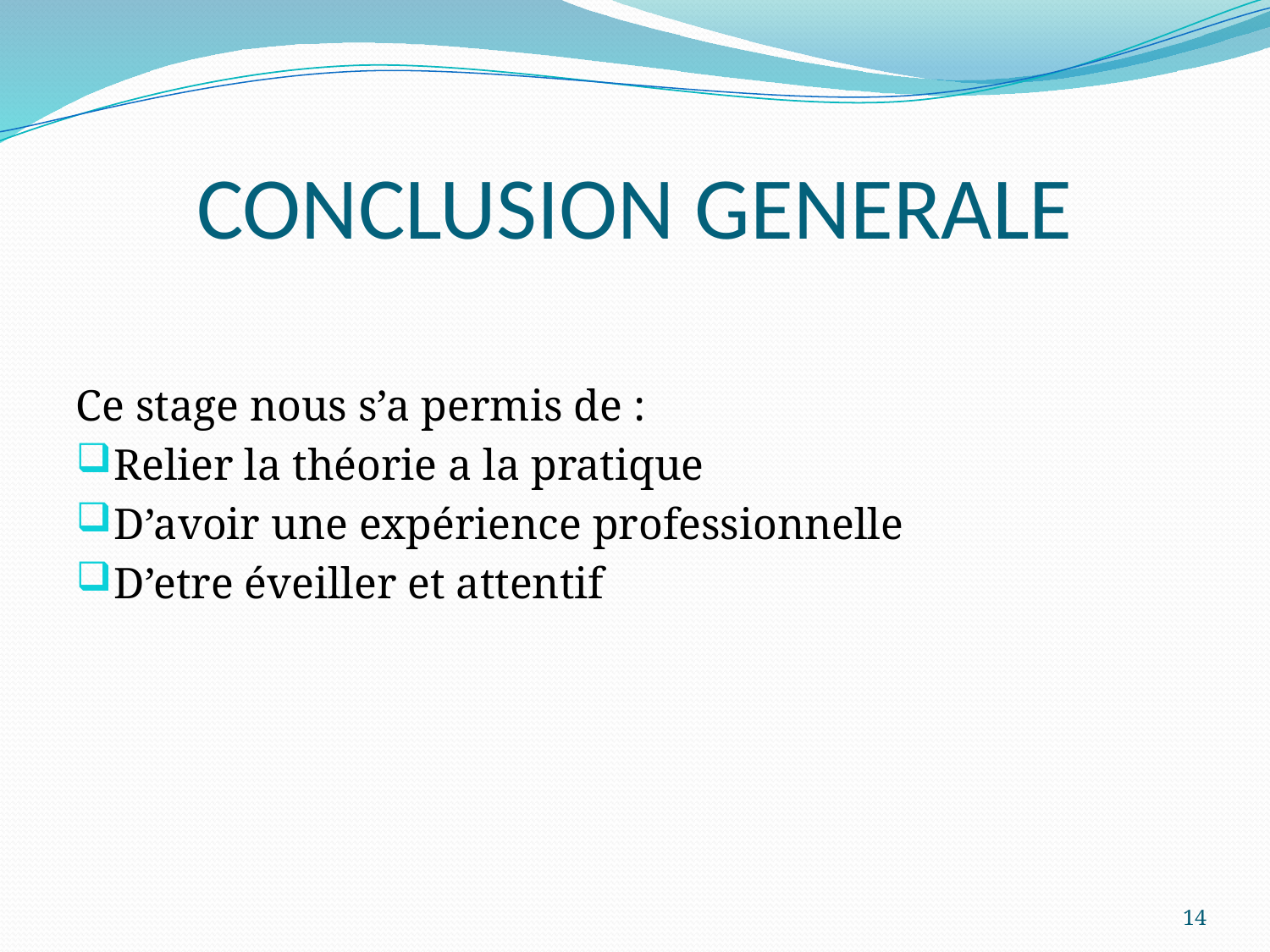

# CONCLUSION GENERALE

Ce stage nous s’a permis de :
Relier la théorie a la pratique
D’avoir une expérience professionnelle
D’etre éveiller et attentif

14